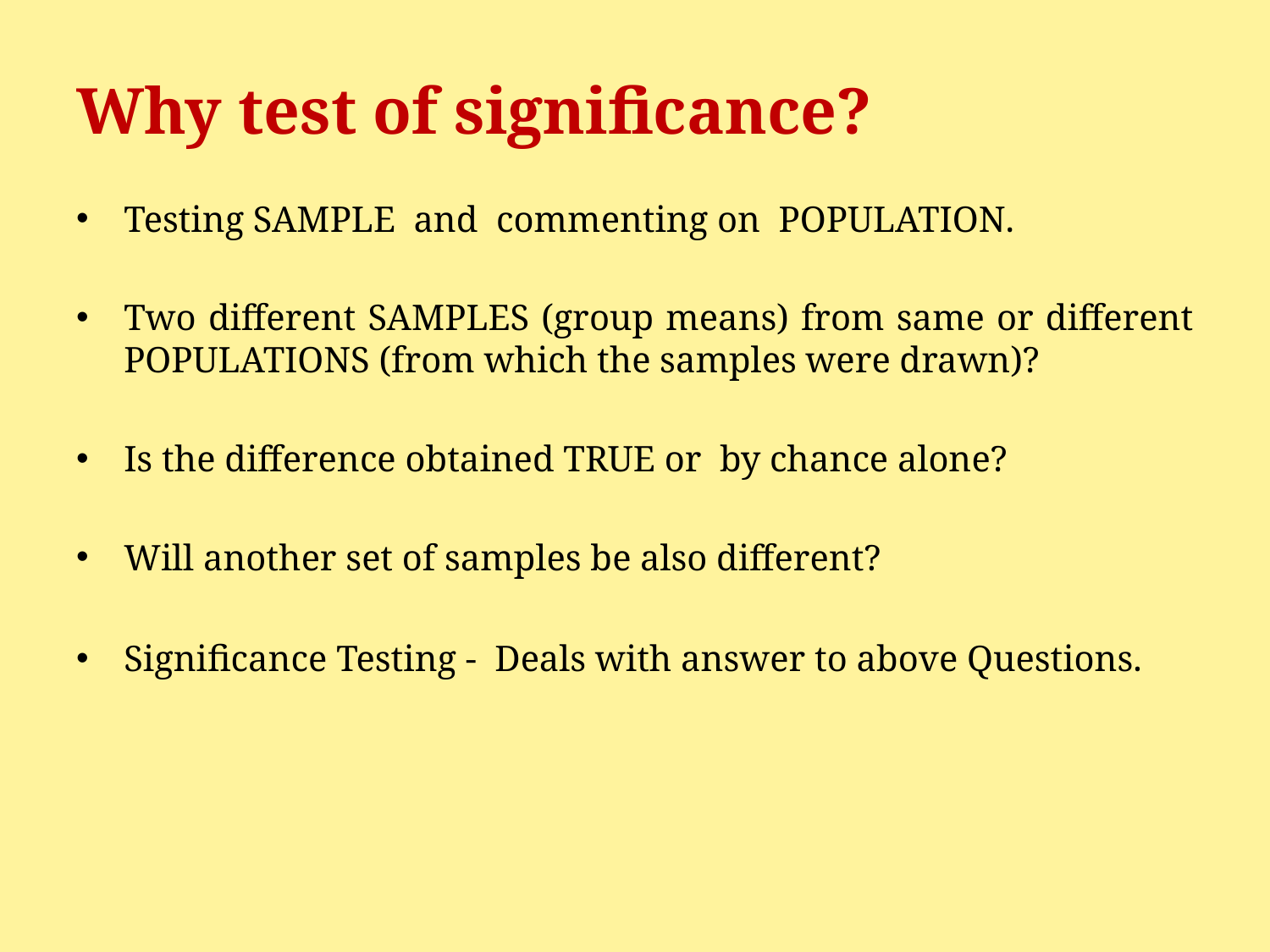

# Why test of significance?
Testing SAMPLE  and  commenting on  POPULATION.

Two different SAMPLES (group means) from same or different POPULATIONS (from which the samples were drawn)?

Is the difference obtained TRUE or  by chance alone?

Will another set of samples be also different?

Significance Testing -  Deals with answer to above Questions.